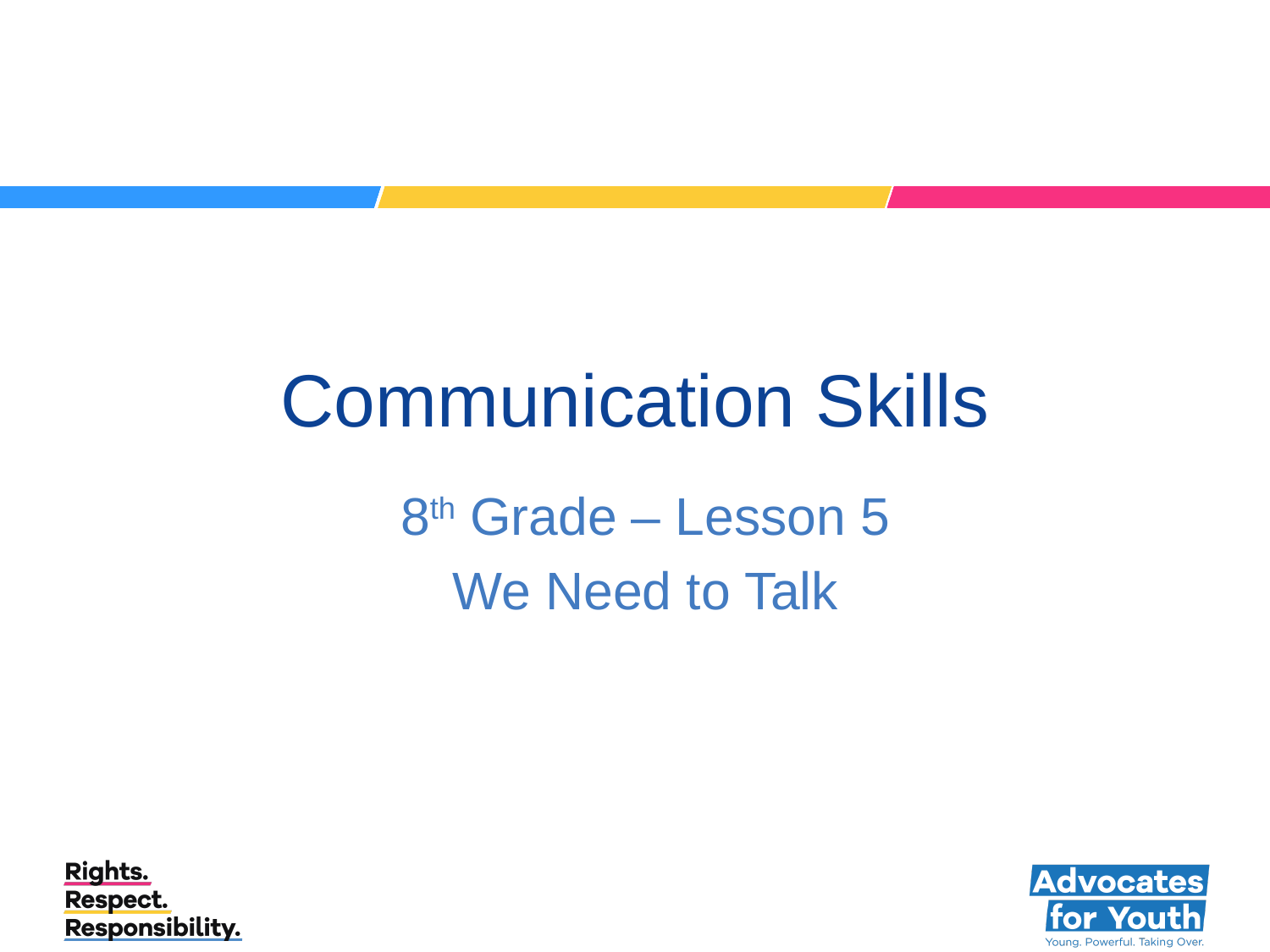

# Communication Skills
8th Grade – Lesson 5
We Need to Talk